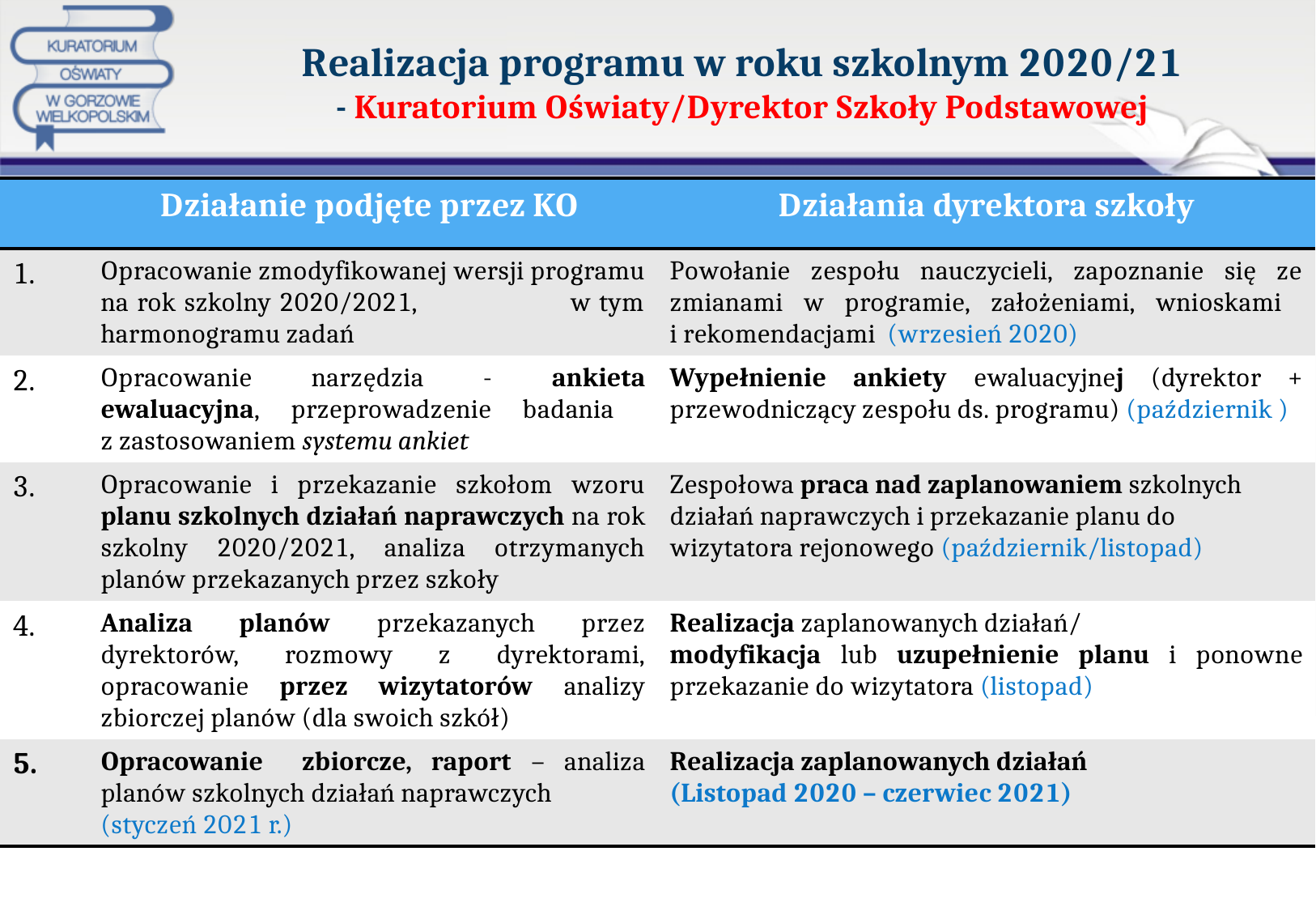

# Realizacja programu w roku szkolnym 2020/21 - Kuratorium Oświaty/Dyrektor Szkoły Podstawowej
|  | Działanie podjęte przez KO | Działania dyrektora szkoły |
| --- | --- | --- |
| 1. | Opracowanie zmodyfikowanej wersji programu na rok szkolny 2020/2021, w tym harmonogramu zadań | Powołanie zespołu nauczycieli, zapoznanie się ze zmianami w programie, założeniami, wnioskami i rekomendacjami (wrzesień 2020) |
| 2. | Opracowanie narzędzia - ankieta ewaluacyjna, przeprowadzenie badania z zastosowaniem systemu ankiet | Wypełnienie ankiety ewaluacyjnej (dyrektor + przewodniczący zespołu ds. programu) (październik ) |
| 3. | Opracowanie i przekazanie szkołom wzoru planu szkolnych działań naprawczych na rok szkolny 2020/2021, analiza otrzymanych planów przekazanych przez szkoły | Zespołowa praca nad zaplanowaniem szkolnych działań naprawczych i przekazanie planu do wizytatora rejonowego (październik/listopad) |
| 4. | Analiza planów przekazanych przez dyrektorów, rozmowy z dyrektorami, opracowanie przez wizytatorów analizy zbiorczej planów (dla swoich szkół) | Realizacja zaplanowanych działań/ modyfikacja lub uzupełnienie planu i ponowne przekazanie do wizytatora (listopad) |
| 5. | Opracowanie zbiorcze, raport – analiza planów szkolnych działań naprawczych (styczeń 2021 r.) | Realizacja zaplanowanych działań (Listopad 2020 – czerwiec 2021) |